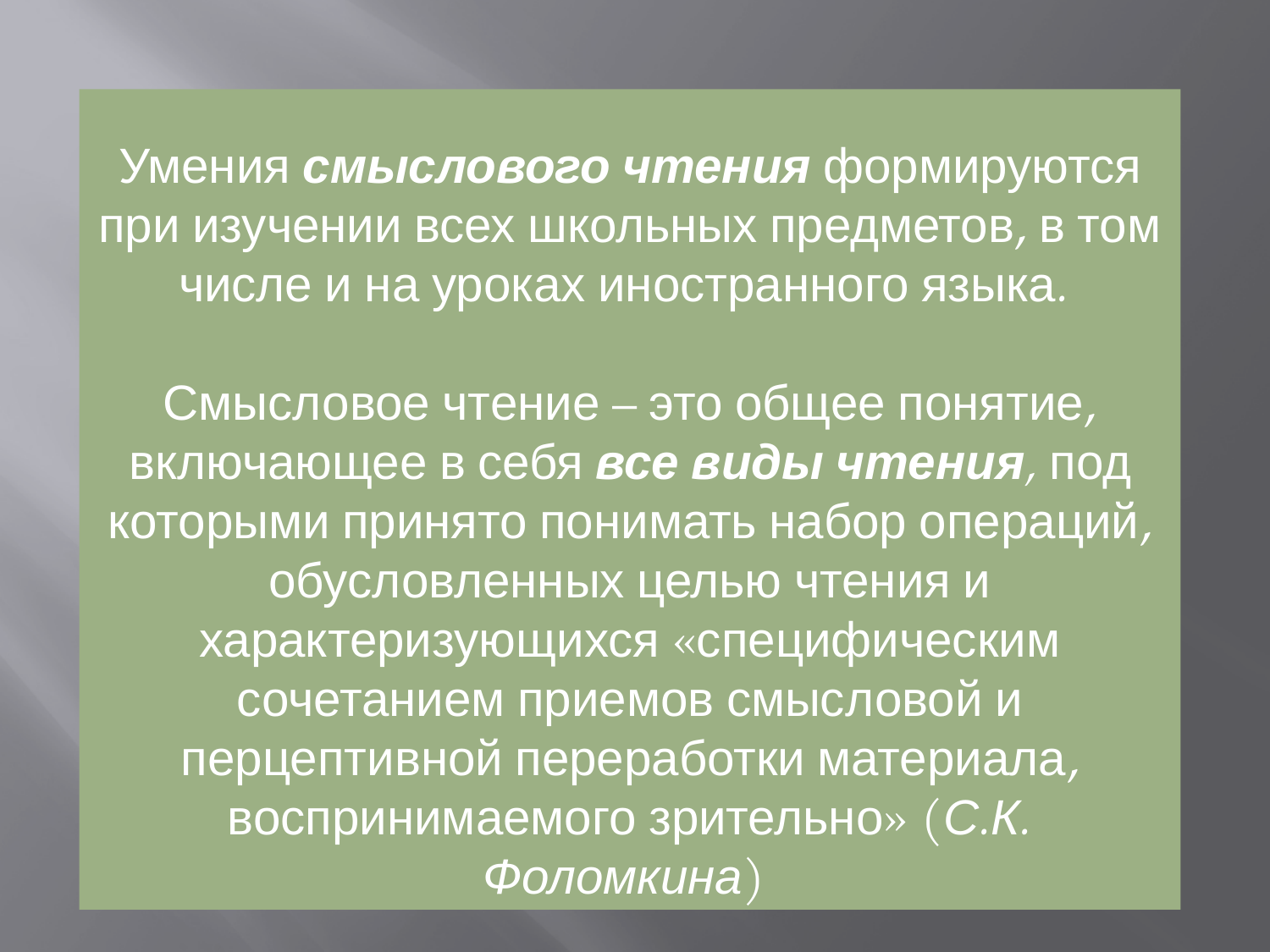

Умения смыслового чтения формируются при изучении всех школьных предметов, в том числе и на уроках иностранного языка.

Смысловое чтение – это общее понятие, включающее в себя все виды чтения, под которыми принято понимать набор операций, обусловленных целью чтения и характеризующихся «специфическим сочетанием приемов смысловой и перцептивной переработки материала, воспринимаемого зрительно» (С.К. Фоломкина)